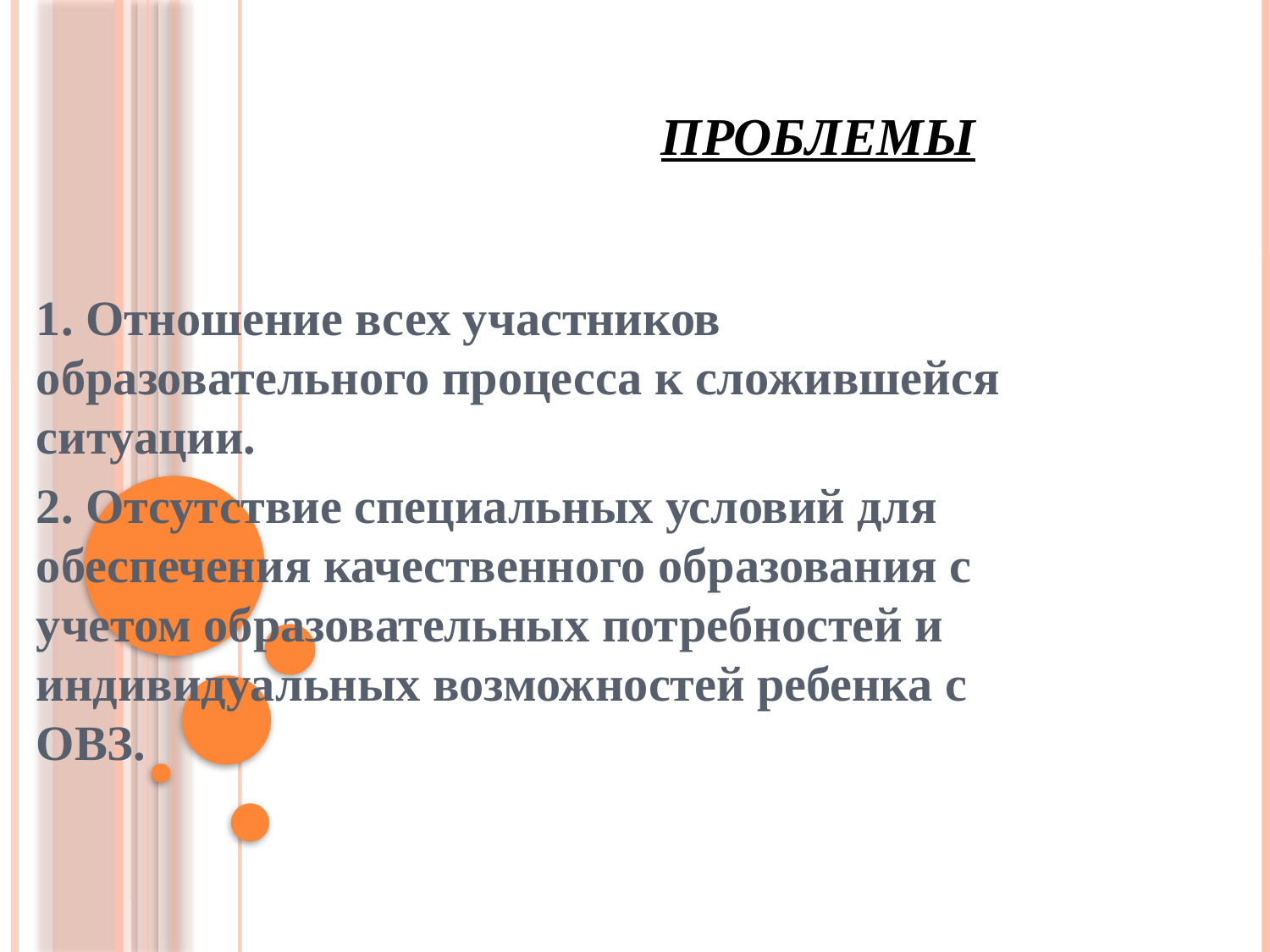

# Проблемы
1. Отношение всех участников образовательного процесса к сложившейся ситуации.
2. Отсутствие специальных условий для обеспечения качественного образования с учетом образовательных потребностей и индивидуальных возможностей ребенка с ОВЗ.